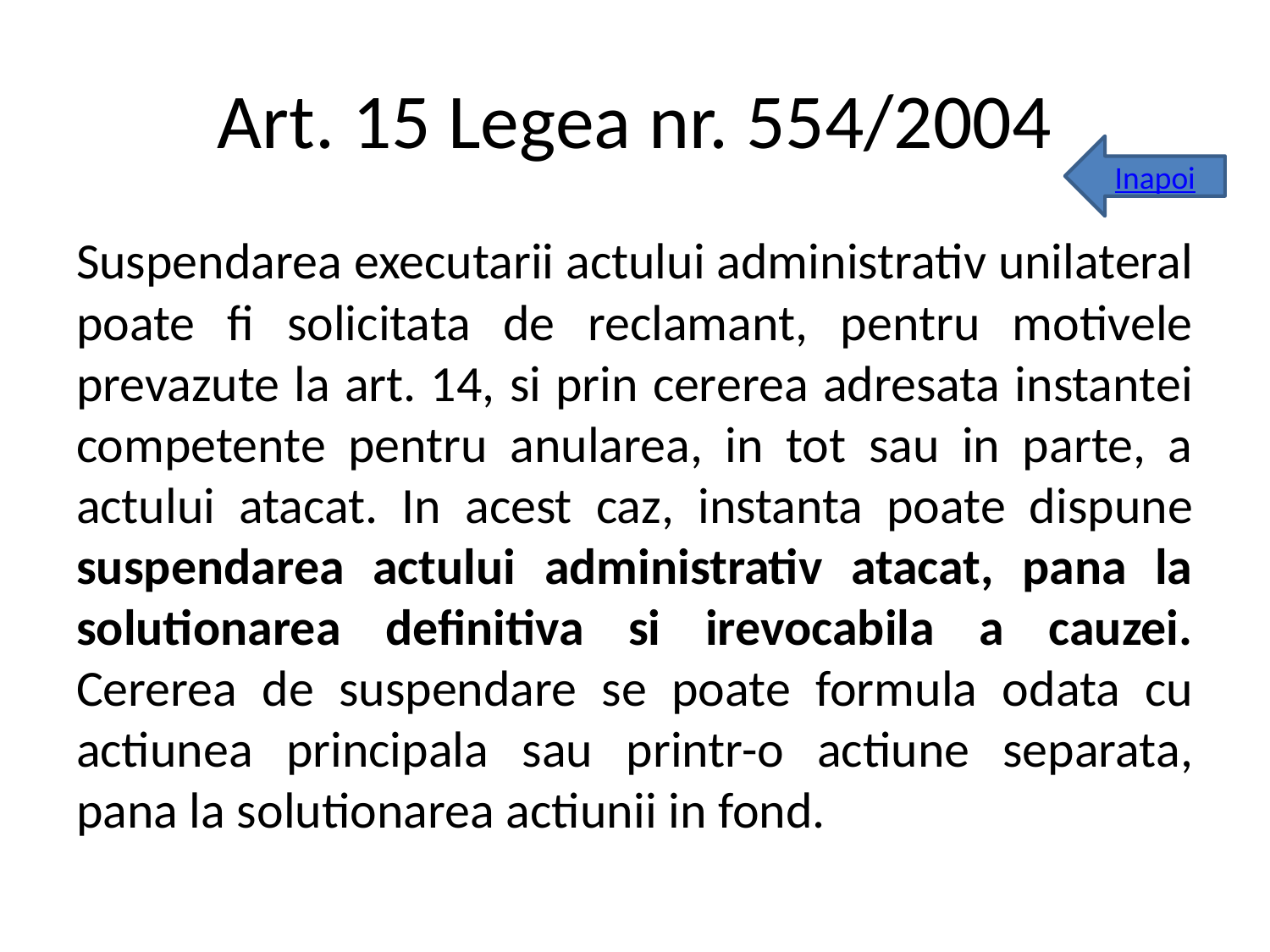

# Art. 15 Legea nr. 554/2004
Inapoi
Suspendarea executarii actului administrativ unilateral poate fi solicitata de reclamant, pentru motivele prevazute la art. 14, si prin cererea adresata instantei competente pentru anularea, in tot sau in parte, a actului atacat. In acest caz, instanta poate dispune suspendarea actului administrativ atacat, pana la solutionarea definitiva si irevocabila a cauzei. Cererea de suspendare se poate formula odata cu actiunea principala sau printr-o actiune separata, pana la solutionarea actiunii in fond.